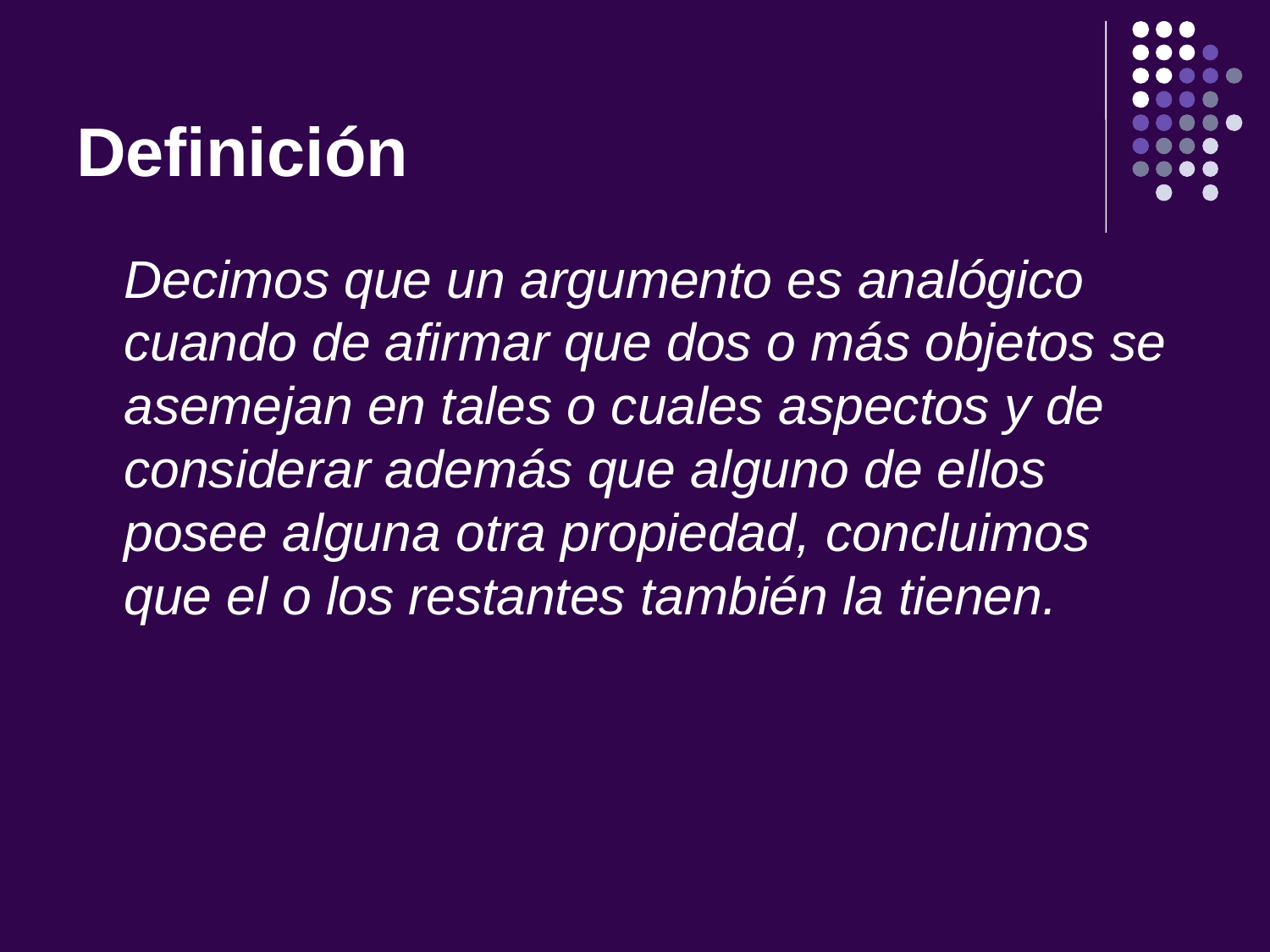

# Definición
	Decimos que un argumento es analógico cuando de afirmar que dos o más objetos se asemejan en tales o cuales aspectos y de considerar además que alguno de ellos posee alguna otra propiedad, concluimos que el o los restantes también la tienen.